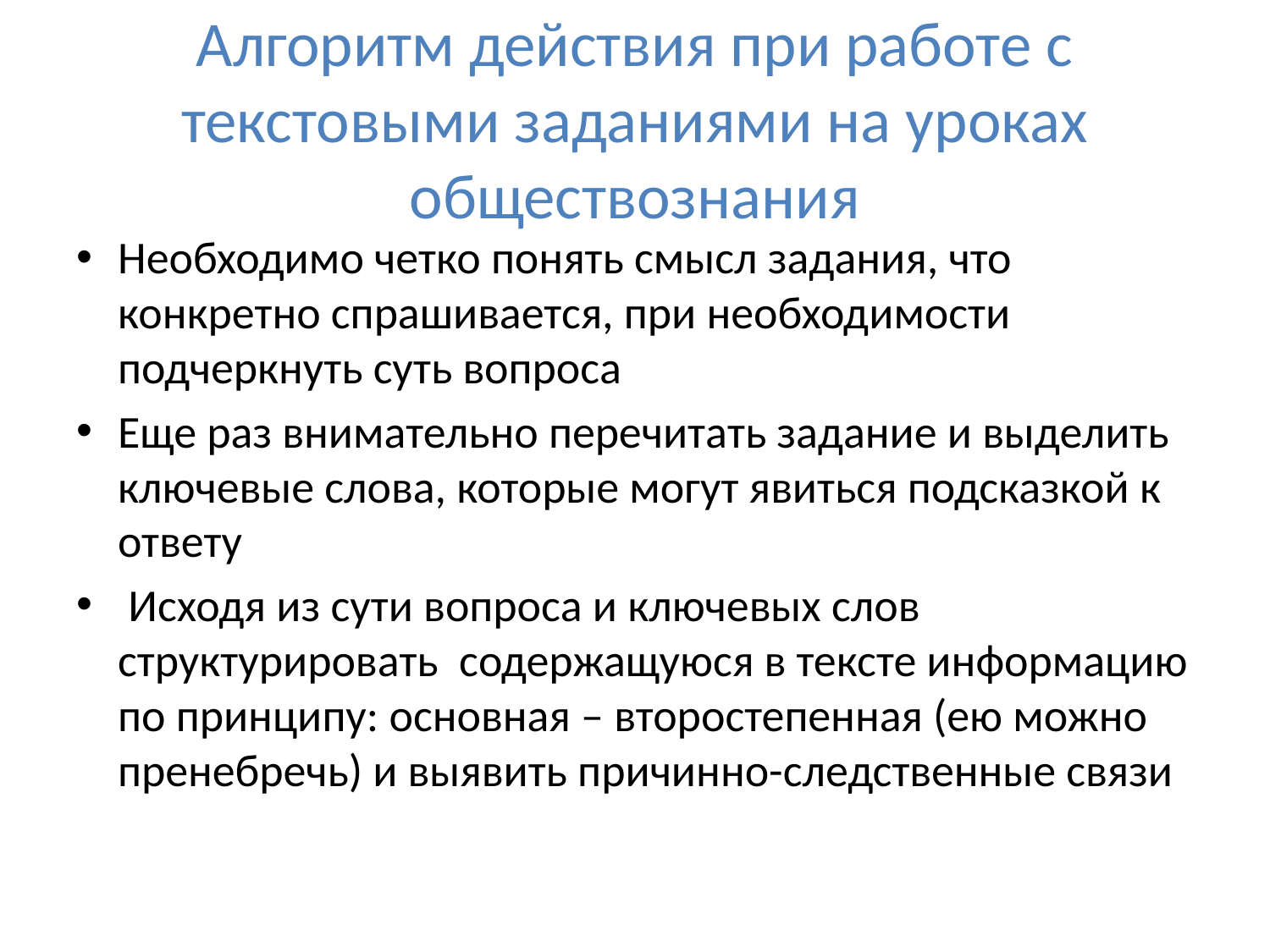

# Алгоритм действия при работе с текстовыми заданиями на уроках обществознания
Необходимо четко понять смысл задания, что конкретно спрашивается, при необходимости подчеркнуть суть вопроса
Еще раз внимательно перечитать задание и выделить ключевые слова, которые могут явиться подсказкой к ответу
 Исходя из сути вопроса и ключевых слов структурировать  содержащуюся в тексте информацию по принципу: основная – второстепенная (ею можно пренебречь) и выявить причинно-следственные связи